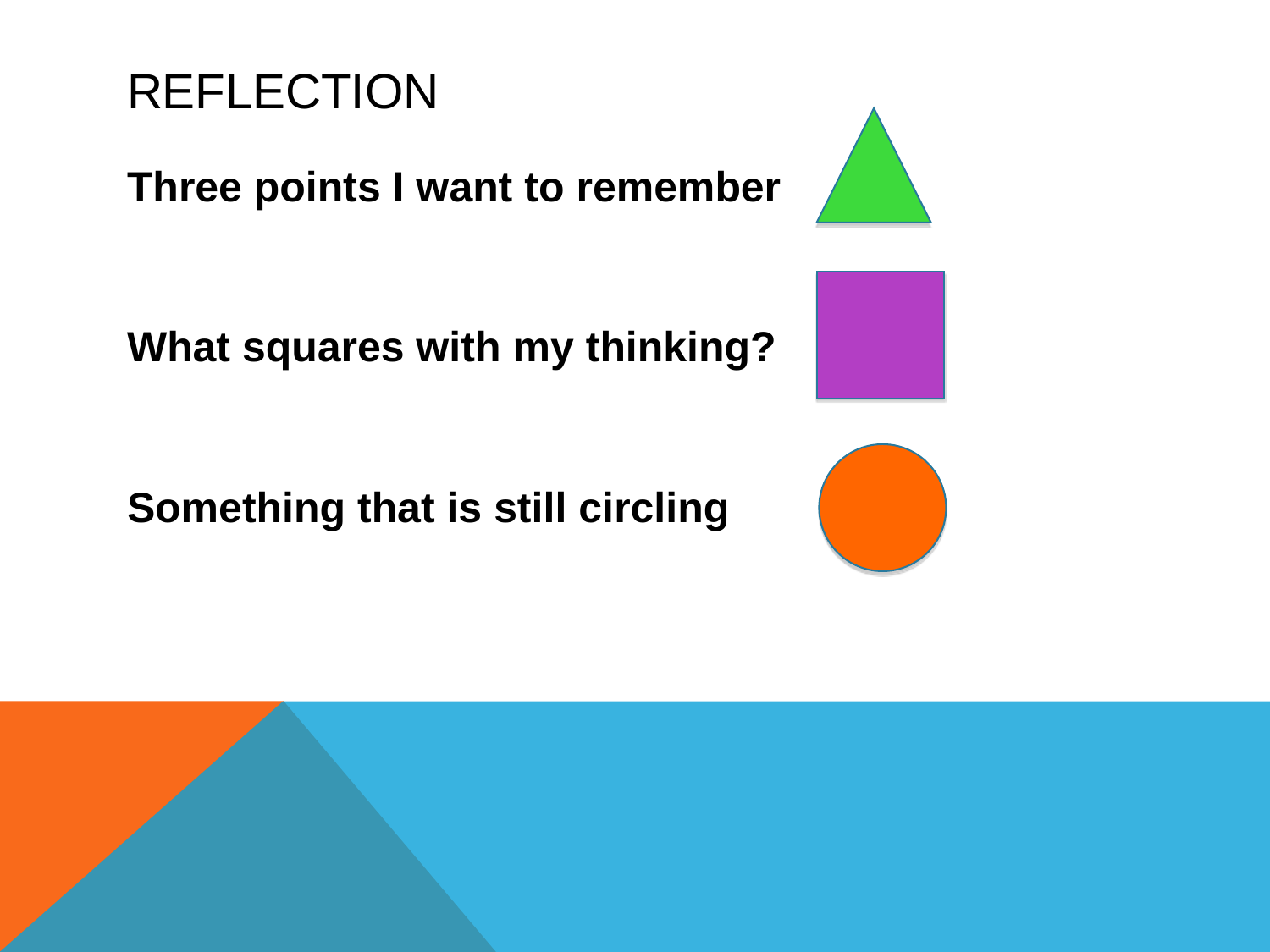

# Reflection

Three points I want to remember

What squares with my thinking?

Something that is still circling